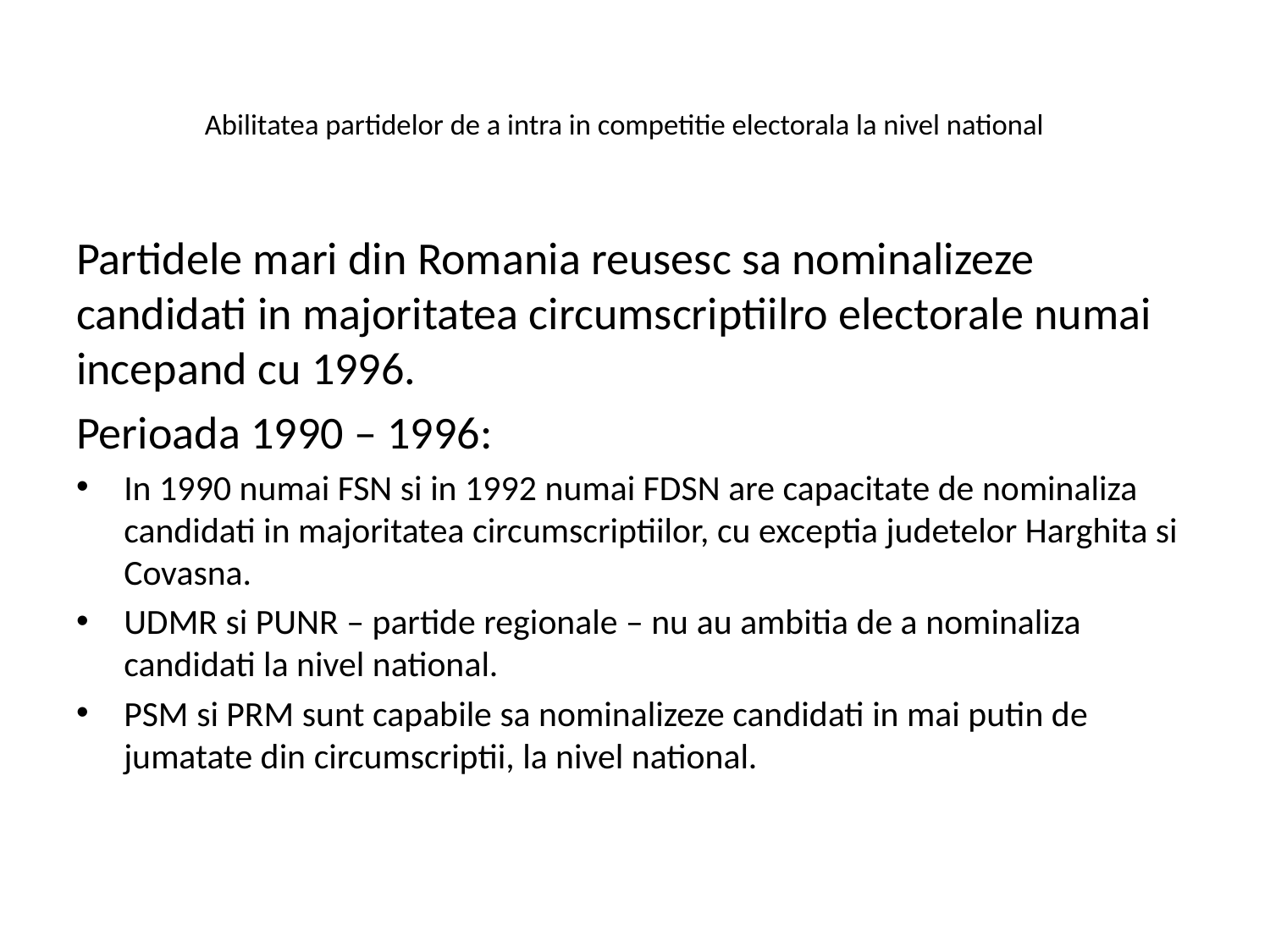

# Abilitatea partidelor de a intra in competitie electorala la nivel national
Partidele mari din Romania reusesc sa nominalizeze candidati in majoritatea circumscriptiilro electorale numai incepand cu 1996.
Perioada 1990 – 1996:
In 1990 numai FSN si in 1992 numai FDSN are capacitate de nominaliza candidati in majoritatea circumscriptiilor, cu exceptia judetelor Harghita si Covasna.
UDMR si PUNR – partide regionale – nu au ambitia de a nominaliza candidati la nivel national.
PSM si PRM sunt capabile sa nominalizeze candidati in mai putin de jumatate din circumscriptii, la nivel national.